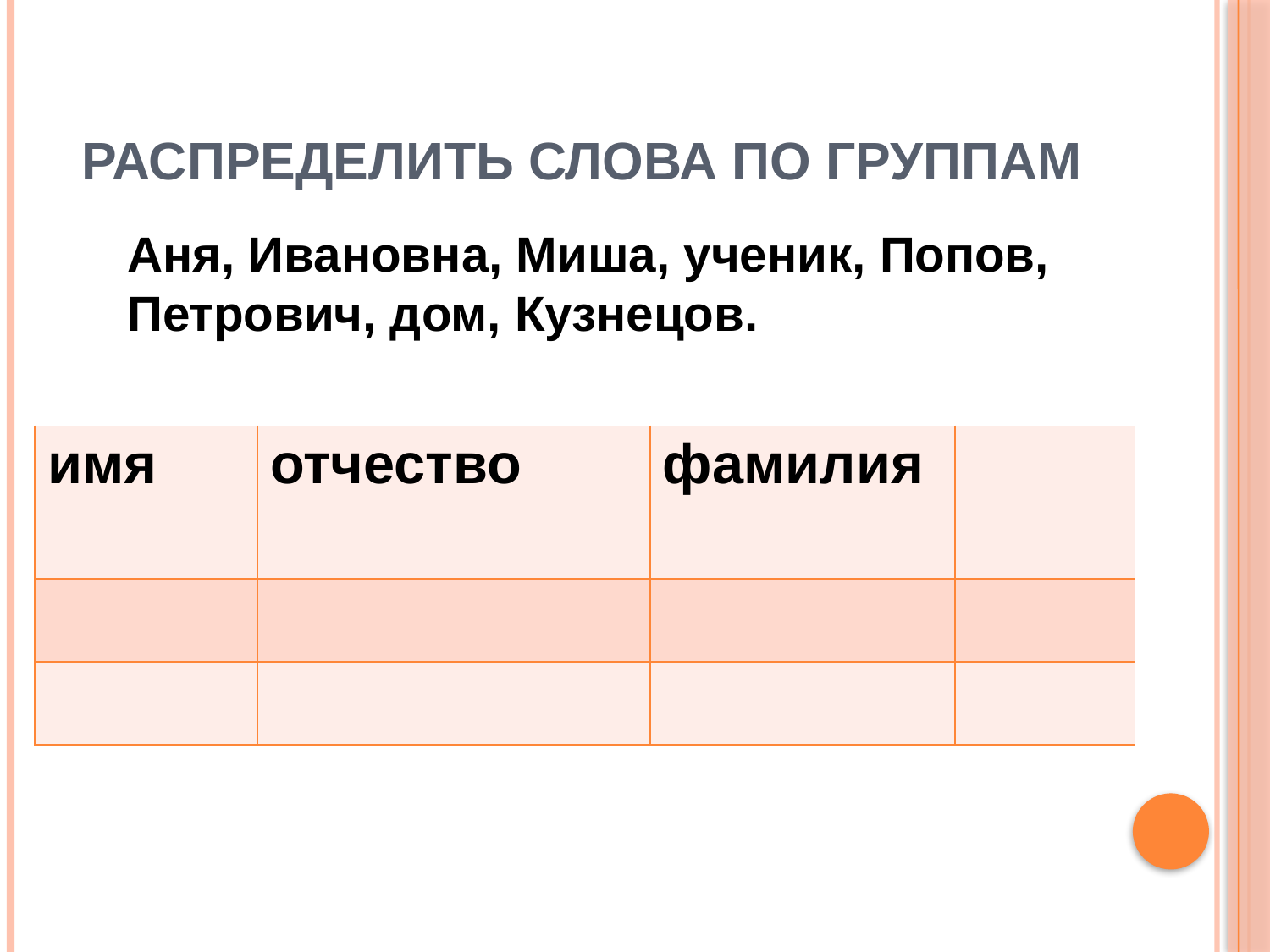

# Распределить слова по группам
Аня, Ивановна, Миша, ученик, Попов, Петрович, дом, Кузнецов.
| имя | отчество | фамилия |  |
| --- | --- | --- | --- |
|  |  |  |  |
|  |  |  |  |